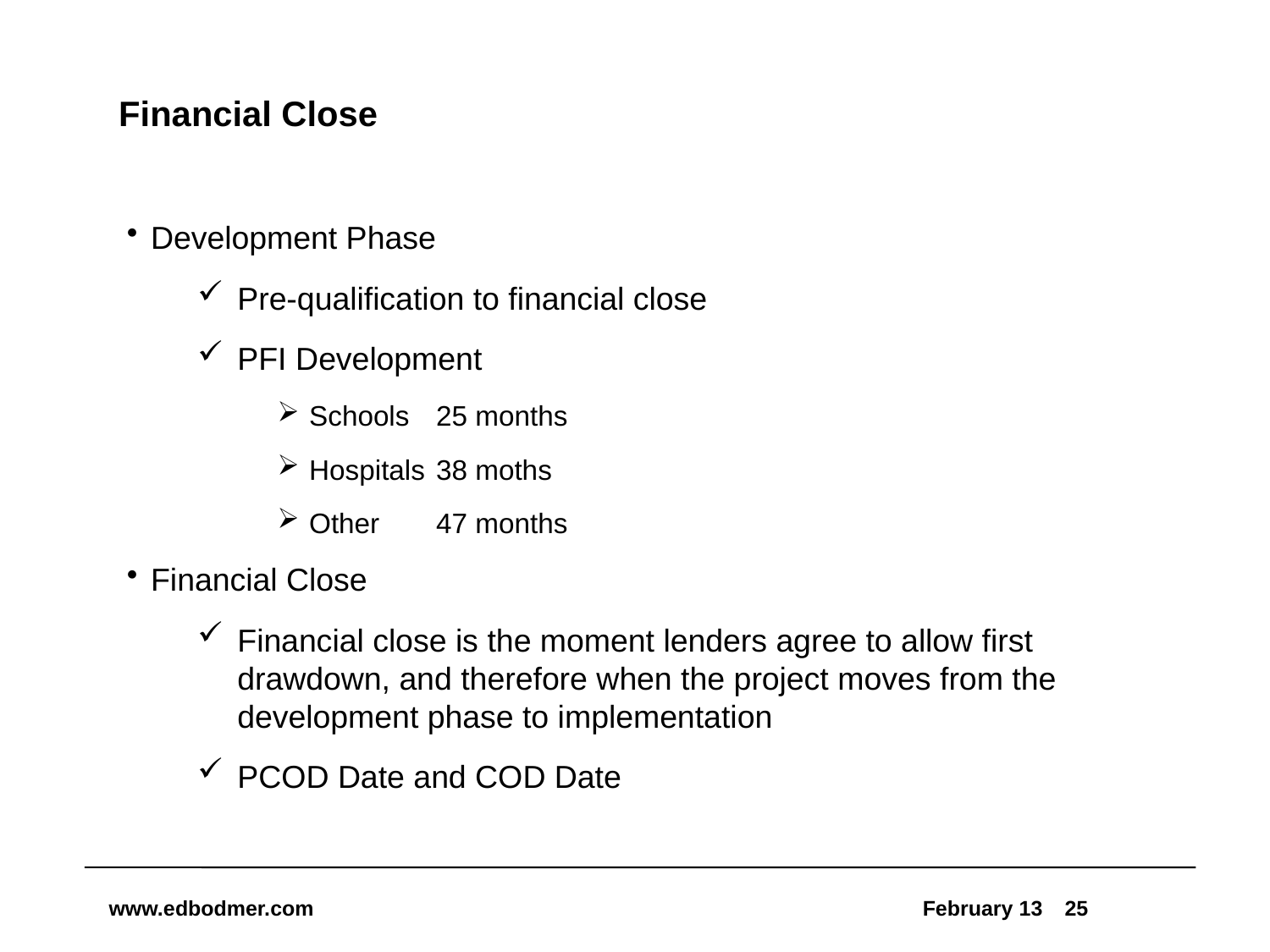

# Financial Close
Development Phase
Pre-qualification to financial close
PFI Development
Schools	25 months
Hospitals	38 moths
Other	47 months
Financial Close
Financial close is the moment lenders agree to allow first drawdown, and therefore when the project moves from the development phase to implementation
PCOD Date and COD Date